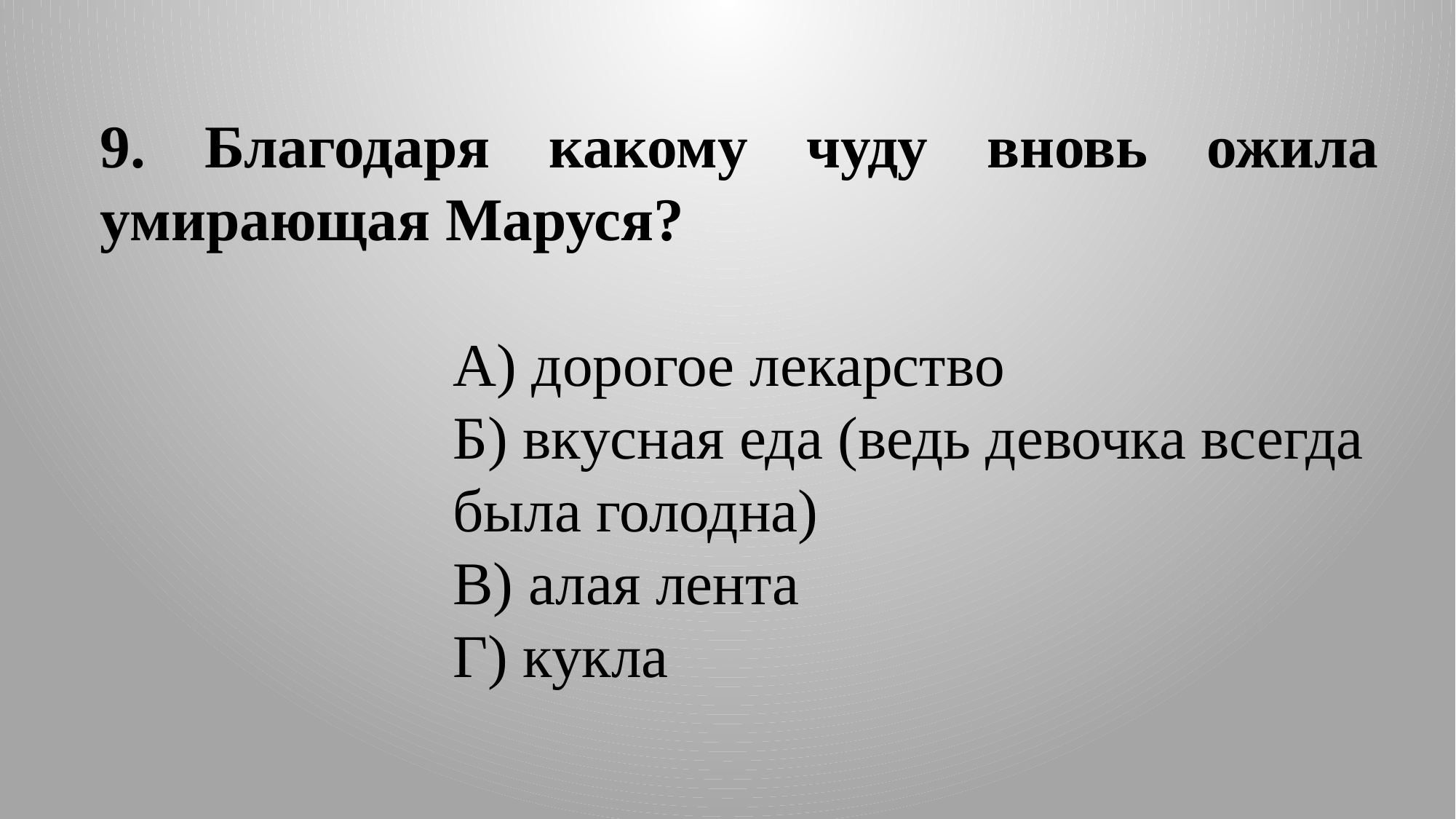

9. Благодаря какому чуду вновь ожила умирающая Маруся?

А) дорогое лекарство
Б) вкусная еда (ведь девочка всегда была голодна)
В) алая лента
Г) кукла